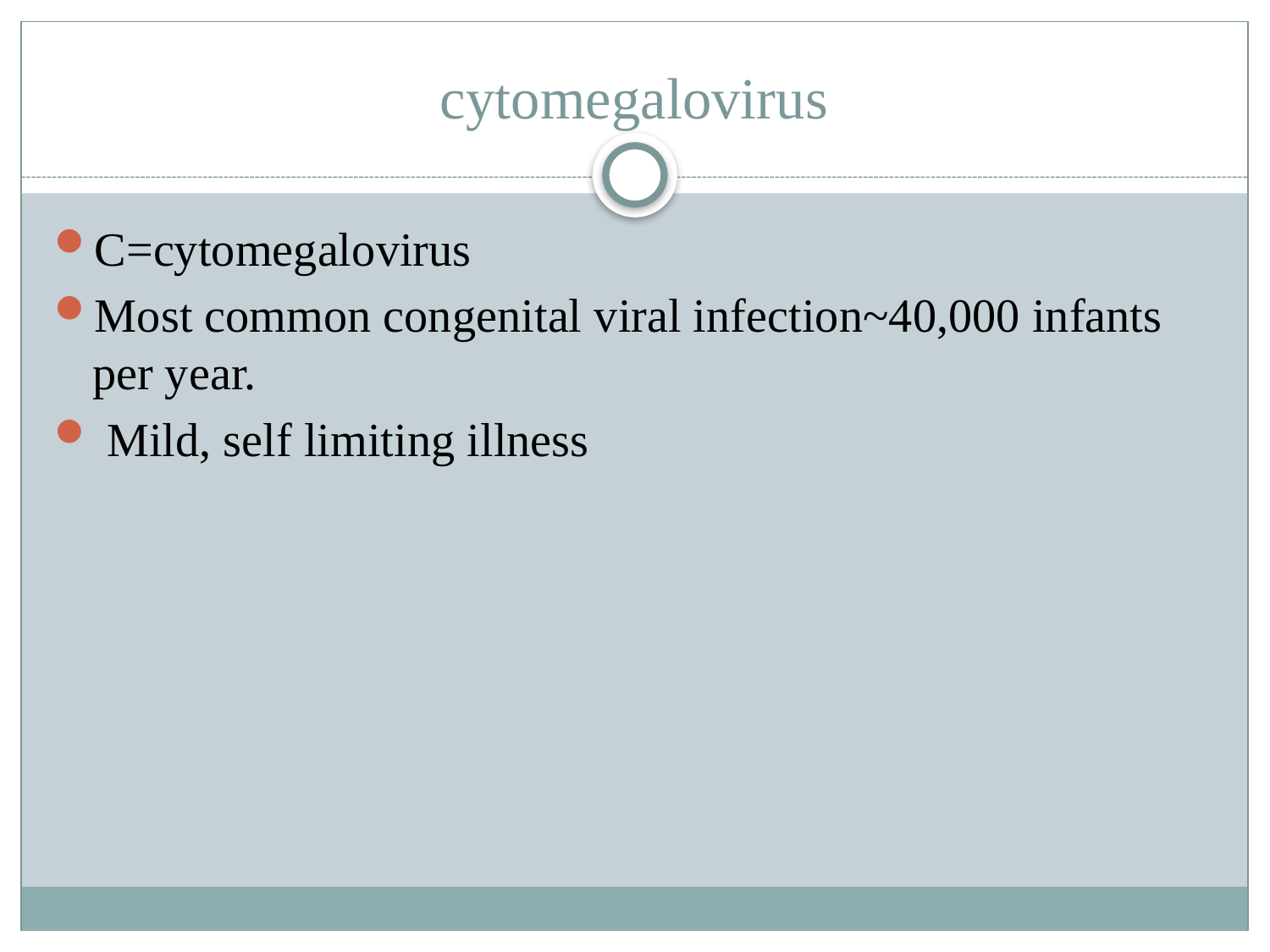

# cytomegalovirus
C=cytomegalovirus
Most common congenital viral infection~40,000 infants per year.
 Mild, self limiting illness